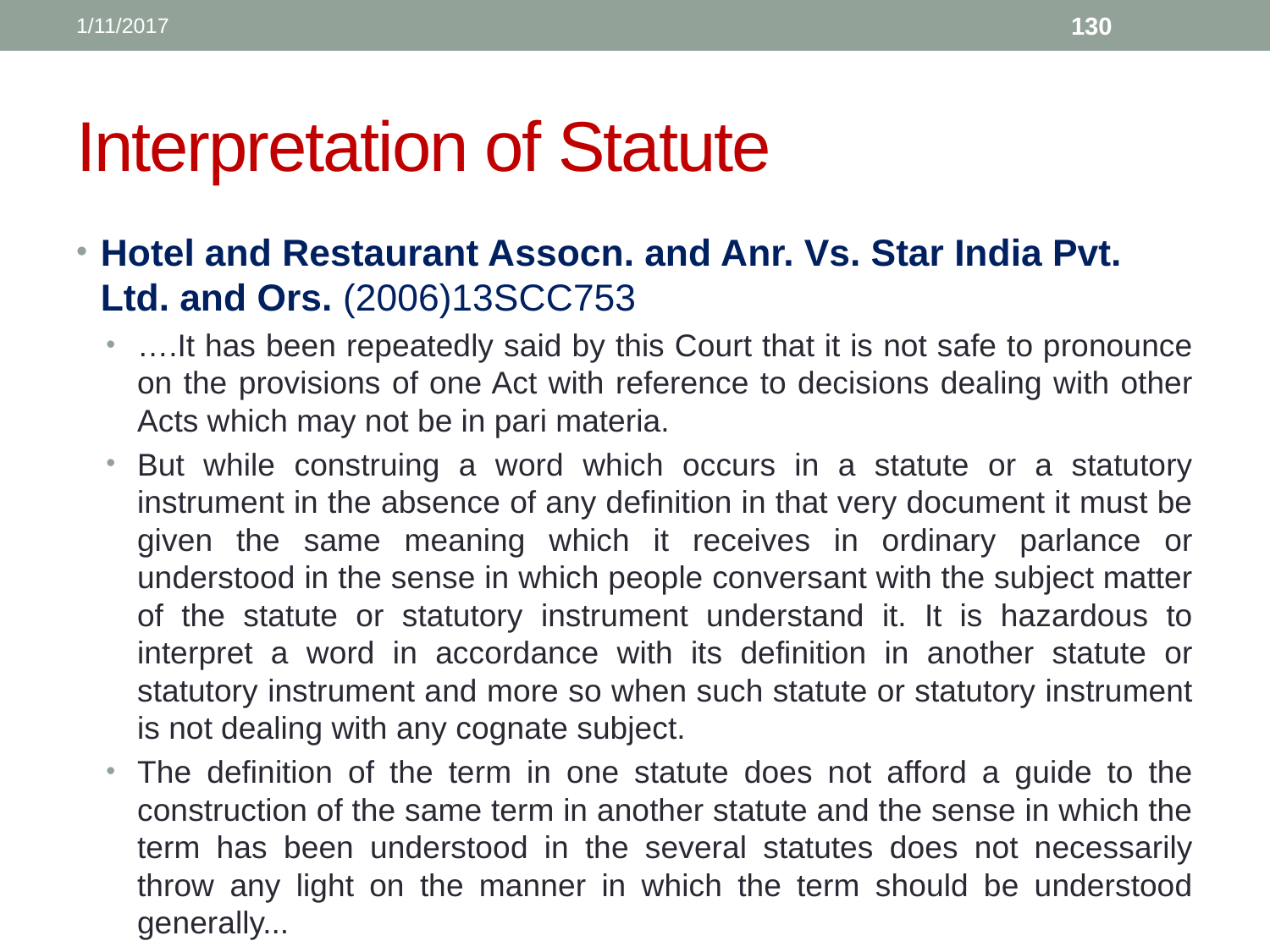

1/11/2017
130
# Interpretation of Statute
Hotel and Restaurant Assocn. and Anr. Vs. Star India Pvt. Ltd. and Ors. (2006)13SCC753
….It has been repeatedly said by this Court that it is not safe to pronounce on the provisions of one Act with reference to decisions dealing with other Acts which may not be in pari materia.
But while construing a word which occurs in a statute or a statutory instrument in the absence of any definition in that very document it must be given the same meaning which it receives in ordinary parlance or understood in the sense in which people conversant with the subject matter of the statute or statutory instrument understand it. It is hazardous to interpret a word in accordance with its definition in another statute or statutory instrument and more so when such statute or statutory instrument is not dealing with any cognate subject.
The definition of the term in one statute does not afford a guide to the construction of the same term in another statute and the sense in which the term has been understood in the several statutes does not necessarily throw any light on the manner in which the term should be understood generally...